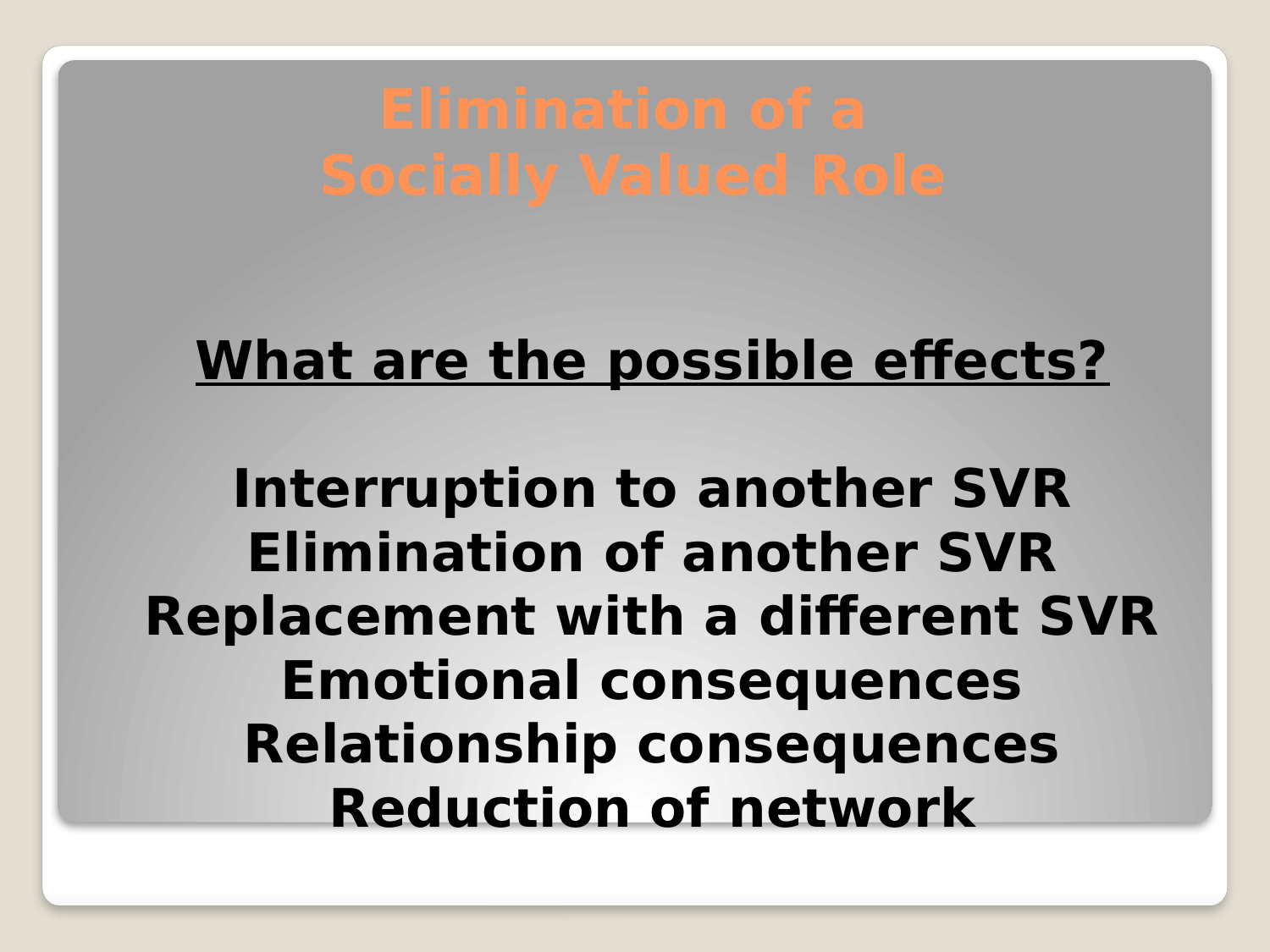

# Elimination of a Socially Valued Role

What are the possible effects?

Interruption to another SVR
Elimination of another SVR
Replacement with a different SVR
Emotional consequences
Relationship consequences
Reduction of network